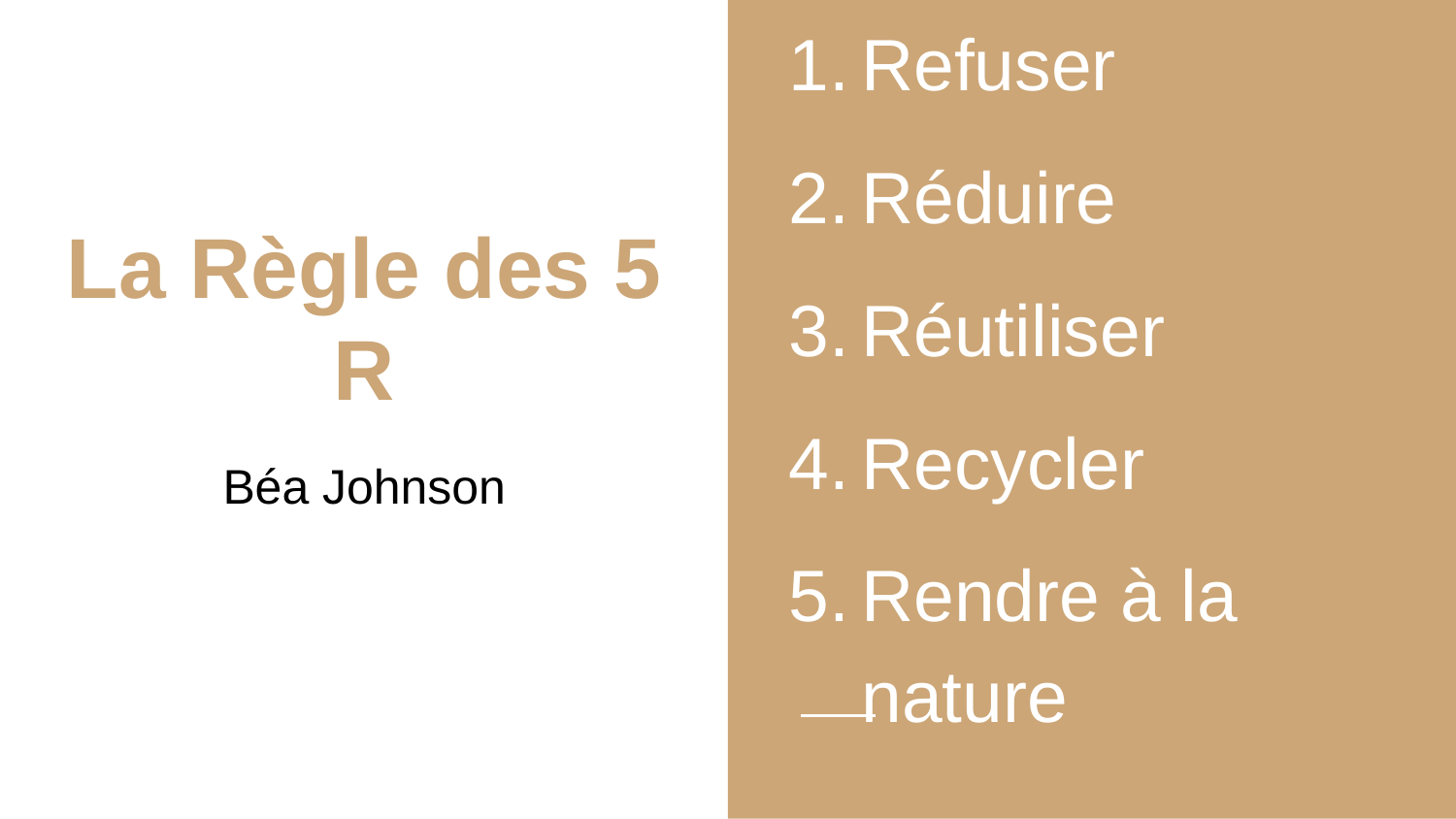

Refuser
Réduire
Réutiliser
Recycler
Rendre à la nature
# La Règle des 5 R
Béa Johnson